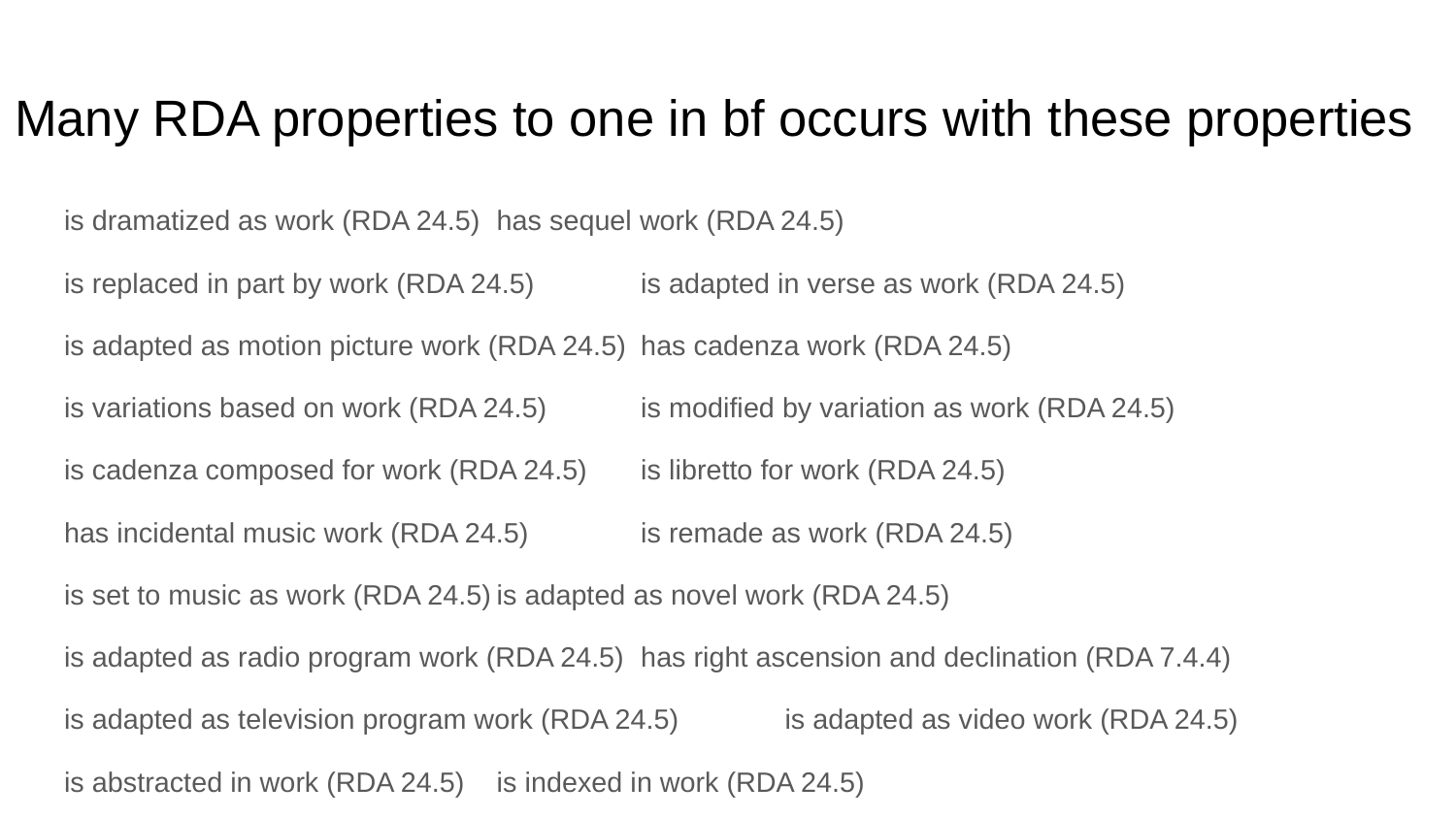

# Many RDA properties to one in bf occurs with these properties
is dramatized as work (RDA 24.5) 			has sequel work (RDA 24.5)
is replaced in part by work (RDA 24.5)			is adapted in verse as work (RDA 24.5)
is adapted as motion picture work (RDA 24.5)		has cadenza work (RDA 24.5)
is variations based on work (RDA 24.5)			is modified by variation as work (RDA 24.5)
is cadenza composed for work (RDA 24.5)		is libretto for work (RDA 24.5)
has incidental music work (RDA 24.5)			is remade as work (RDA 24.5)
is set to music as work (RDA 24.5)			is adapted as novel work (RDA 24.5)
is adapted as radio program work (RDA 24.5)		has right ascension and declination (RDA 7.4.4)
is adapted as television program work (RDA 24.5)	is adapted as video work (RDA 24.5)
is abstracted in work (RDA 24.5)				is indexed in work (RDA 24.5)